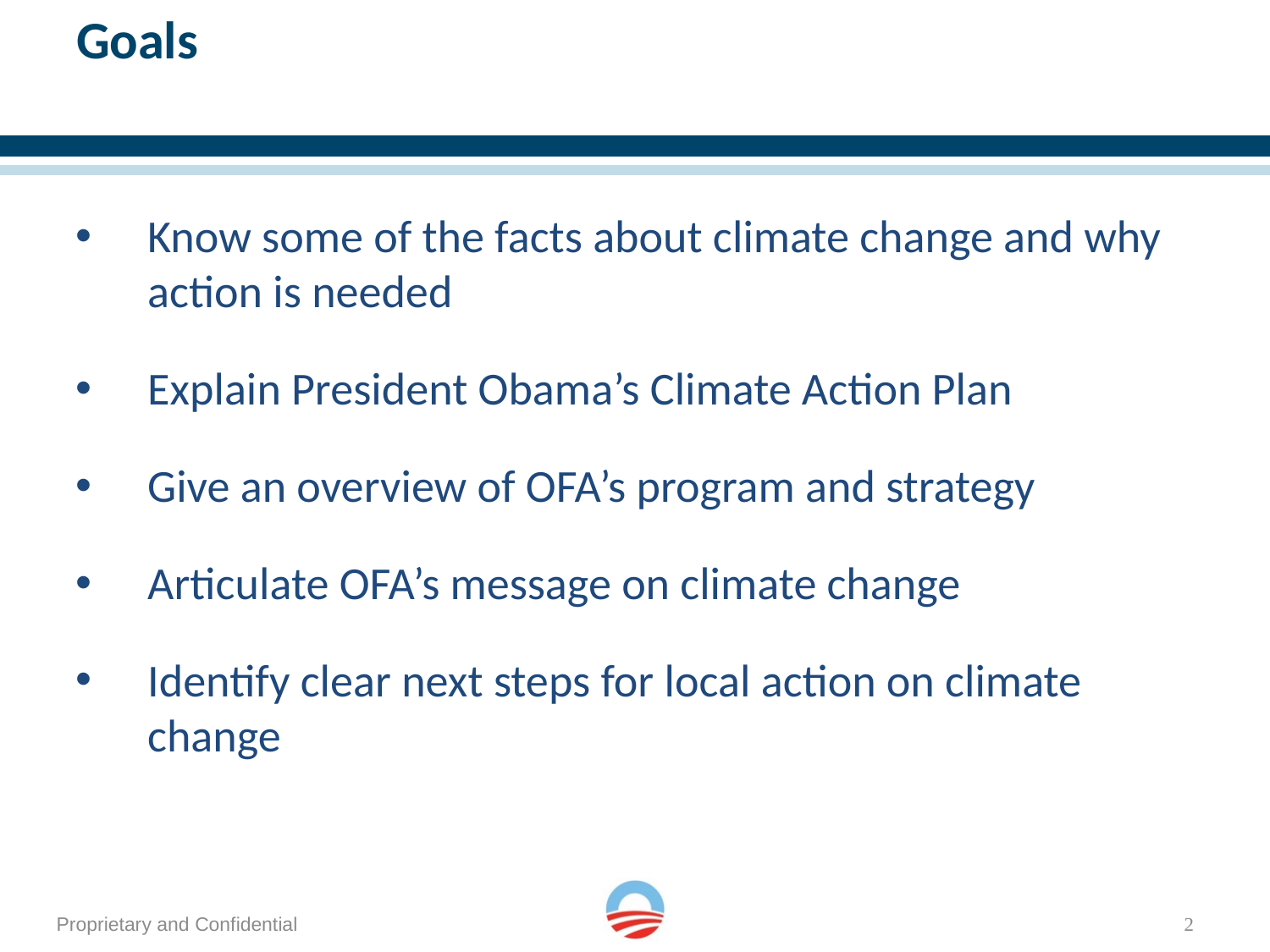

# Goals
Know some of the facts about climate change and why action is needed
Explain President Obama’s Climate Action Plan
Give an overview of OFA’s program and strategy
Articulate OFA’s message on climate change
Identify clear next steps for local action on climate change
2